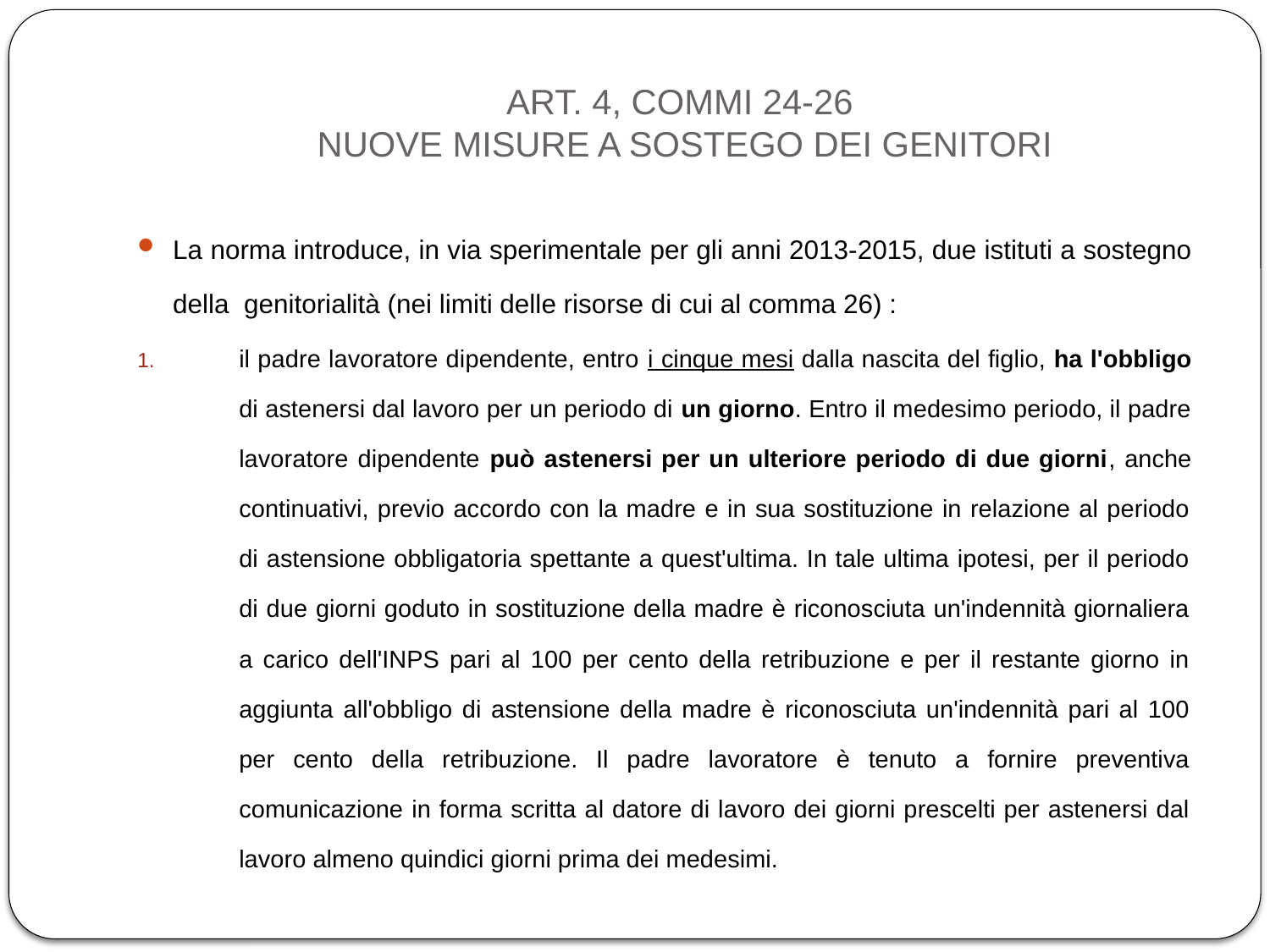

# Art. 4, commi 24-26 NUOVE MISURE A SOSTEGO DEI GENITORI

La norma introduce, in via sperimentale per gli anni 2013-2015, due istituti a sostegno della  genitorialità (nei limiti delle risorse di cui al comma 26) :
il padre lavoratore dipendente, entro i cinque mesi dalla nascita del figlio, ha l'obbligo di astenersi dal lavoro per un periodo di un giorno. Entro il medesimo periodo, il padre lavoratore dipendente può astenersi per un ulteriore periodo di due giorni, anche continuativi, previo accordo con la madre e in sua sostituzione in relazione al periodo di astensione obbligatoria spettante a quest'ultima. In tale ultima ipotesi, per il periodo di due giorni goduto in sostituzione della madre è riconosciuta un'indennità giornaliera a carico dell'INPS pari al 100 per cento della retribuzione e per il restante giorno in aggiunta all'obbligo di astensione della madre è riconosciuta un'indennità pari al 100 per cento della retribuzione. Il padre lavoratore è tenuto a fornire preventiva comunicazione in forma scritta al datore di lavoro dei giorni prescelti per astenersi dal lavoro almeno quindici giorni prima dei medesimi.